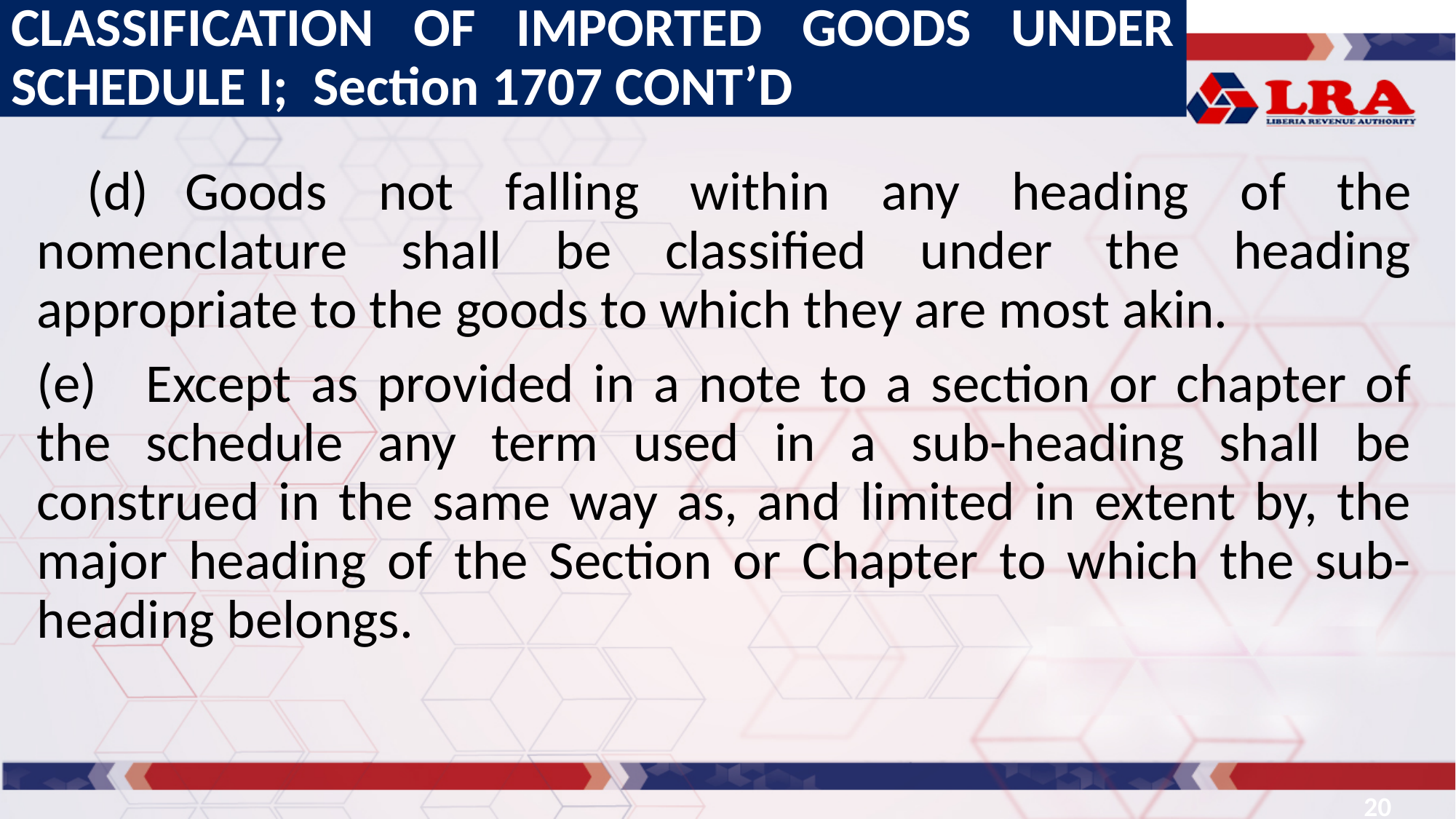

CLASSIFICATION OF IMPORTED GOODS UNDER SCHEDULE I;  Section 1707 CONT’D

 (d)	Goods not falling within any heading of the nomenclature shall be classified under the heading appropriate to the goods to which they are most akin.
(e)	Except as provided in a note to a section or chapter of the schedule any term used in a sub-heading shall be construed in the same way as, and limited in extent by, the major heading of the Section or Chapter to which the sub-heading belongs.
20